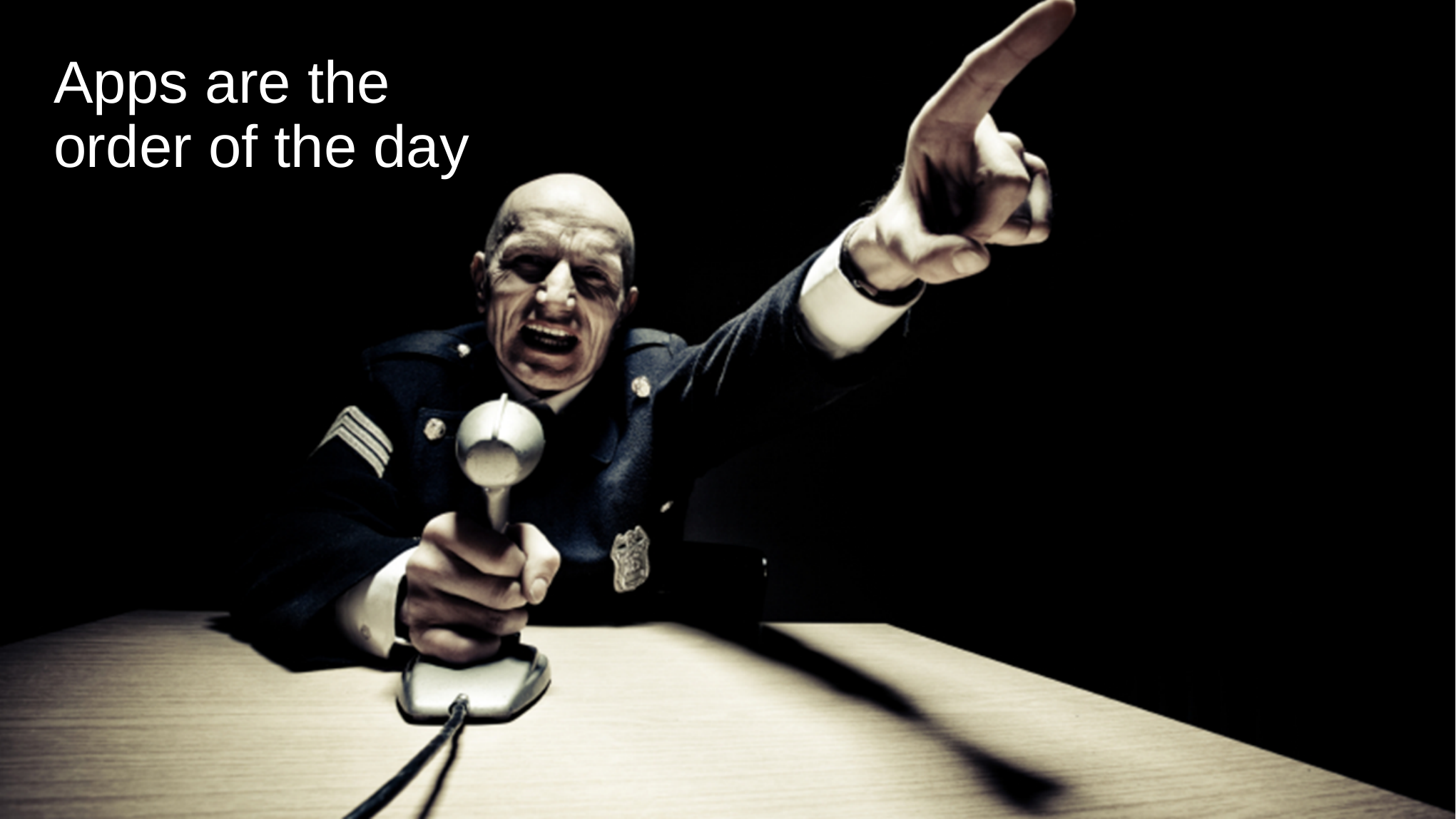

Apps are the order of the day